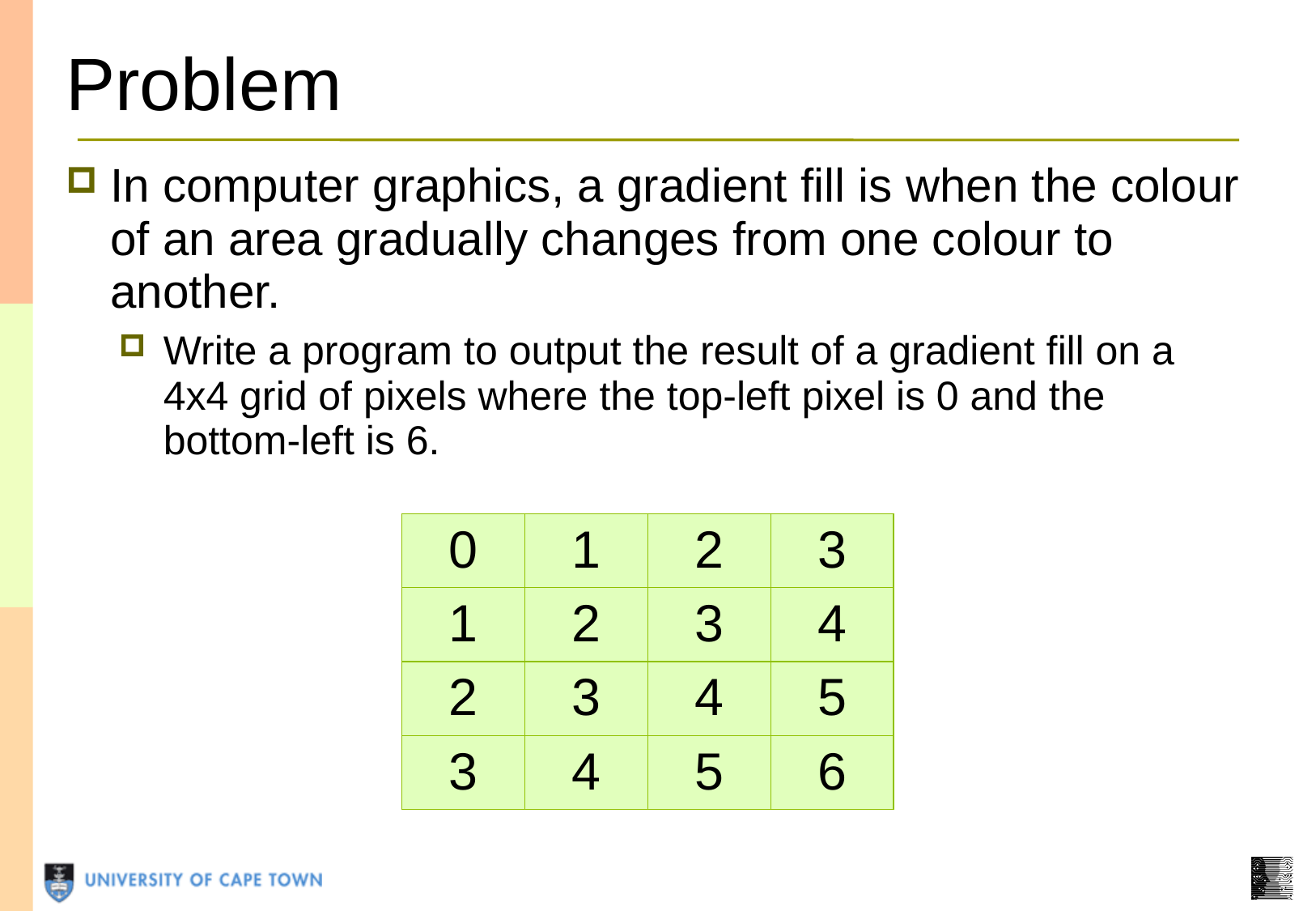

Problem
In computer graphics, a gradient fill is when the colour of an area gradually changes from one colour to another.
Write a program to output the result of a gradient fill on a 4x4 grid of pixels where the top-left pixel is 0 and the bottom-left is 6.
| 0 | 1 | 2 | 3 |
| --- | --- | --- | --- |
| 1 | 2 | 3 | 4 |
| 2 | 3 | 4 | 5 |
| 3 | 4 | 5 | 6 |